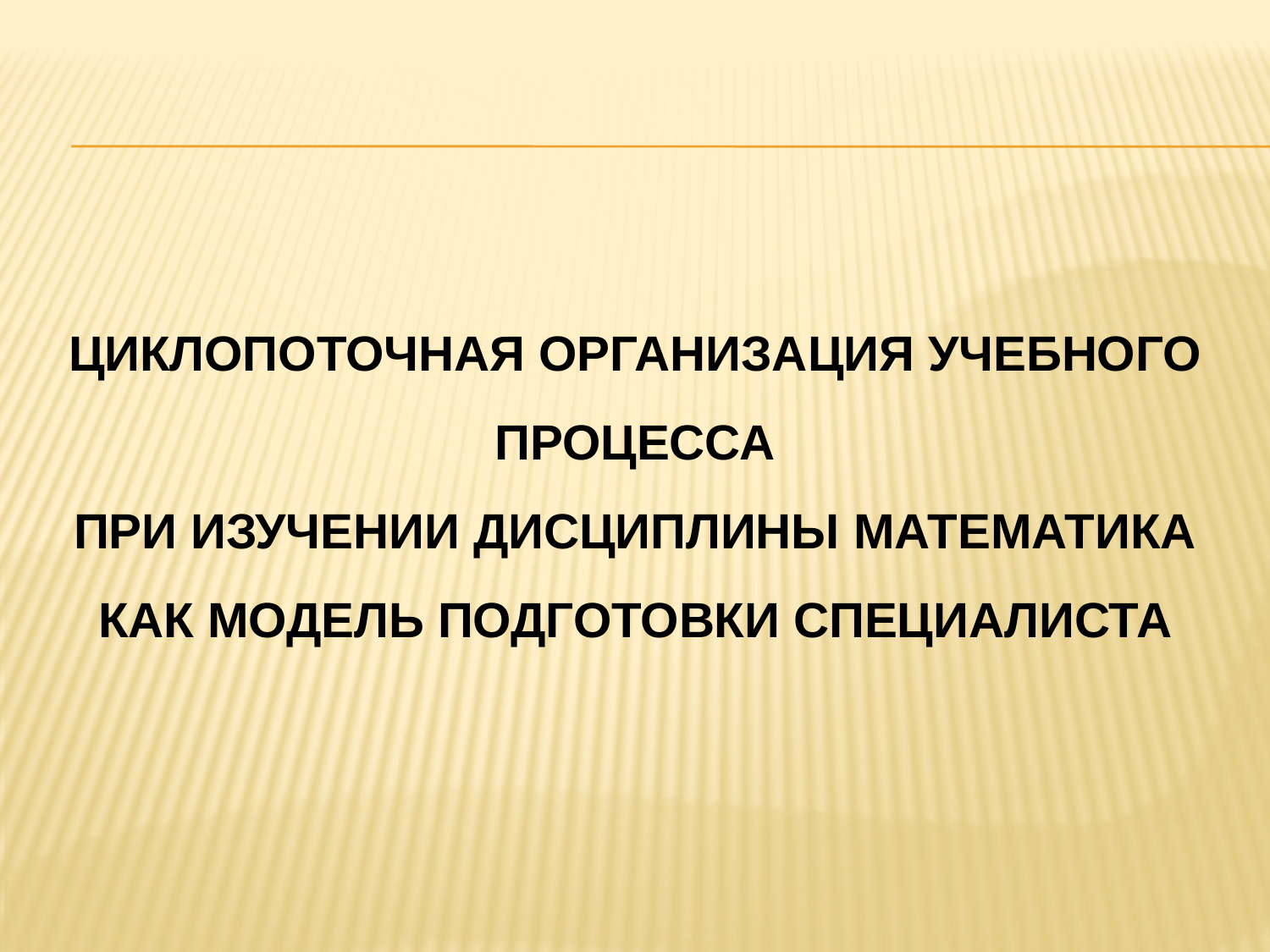

Циклопоточная организация учебного процесса
 при изучении дисциплины Математика
как модель подготовки специалиста